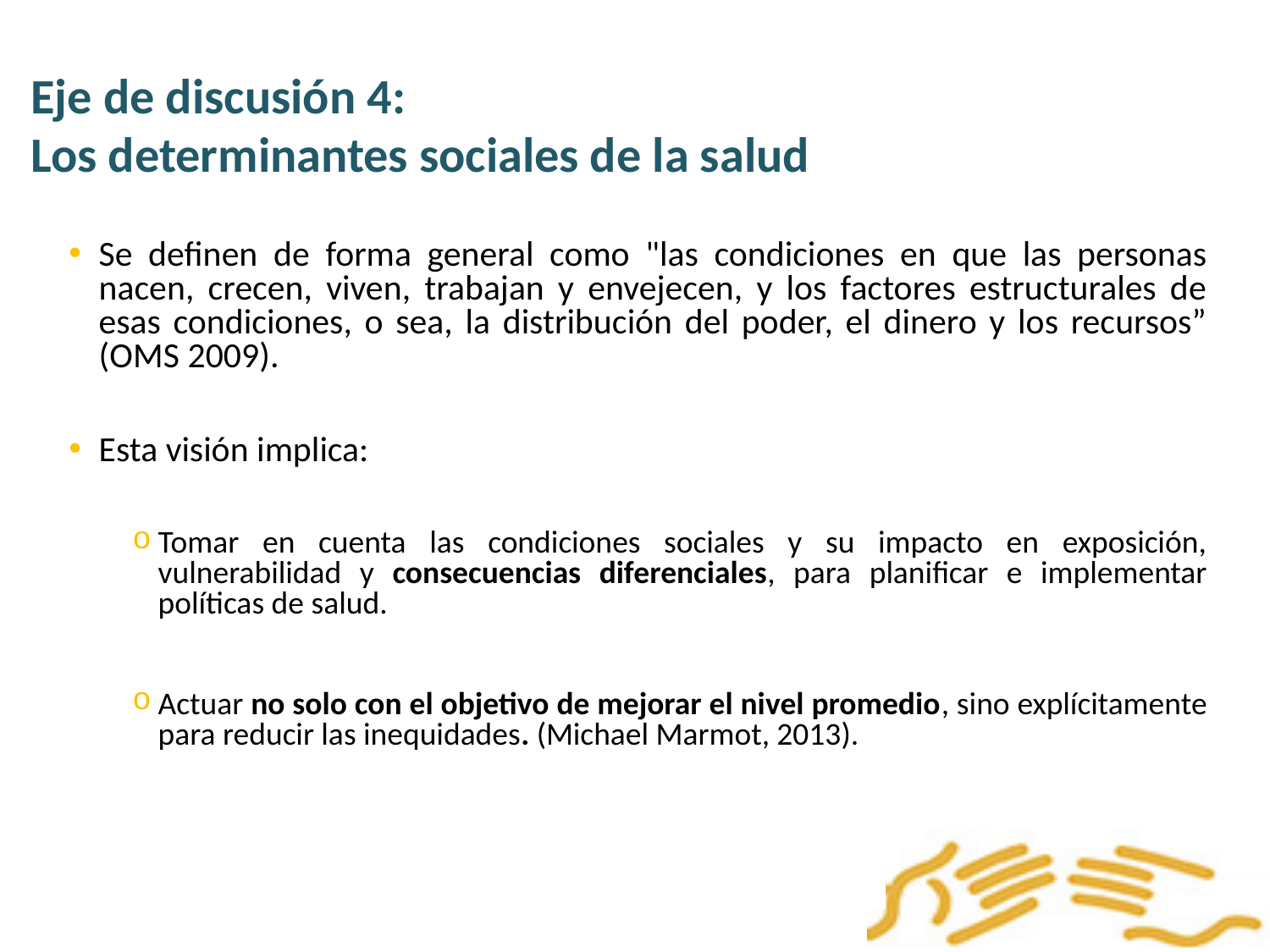

Eje de discusión 4:
Los determinantes sociales de la salud

Se definen de forma general como "las condiciones en que las personas nacen, crecen, viven, trabajan y envejecen, y los factores estructurales de esas condiciones, o sea, la distribución del poder, el dinero y los recursos” (OMS 2009).

Esta visión implica:

Tomar en cuenta las condiciones sociales y su impacto en exposición, vulnerabilidad y consecuencias diferenciales, para planificar e implementar políticas de salud.

Actuar no solo con el objetivo de mejorar el nivel promedio, sino explícitamente para reducir las inequidades. (Michael Marmot, 2013).